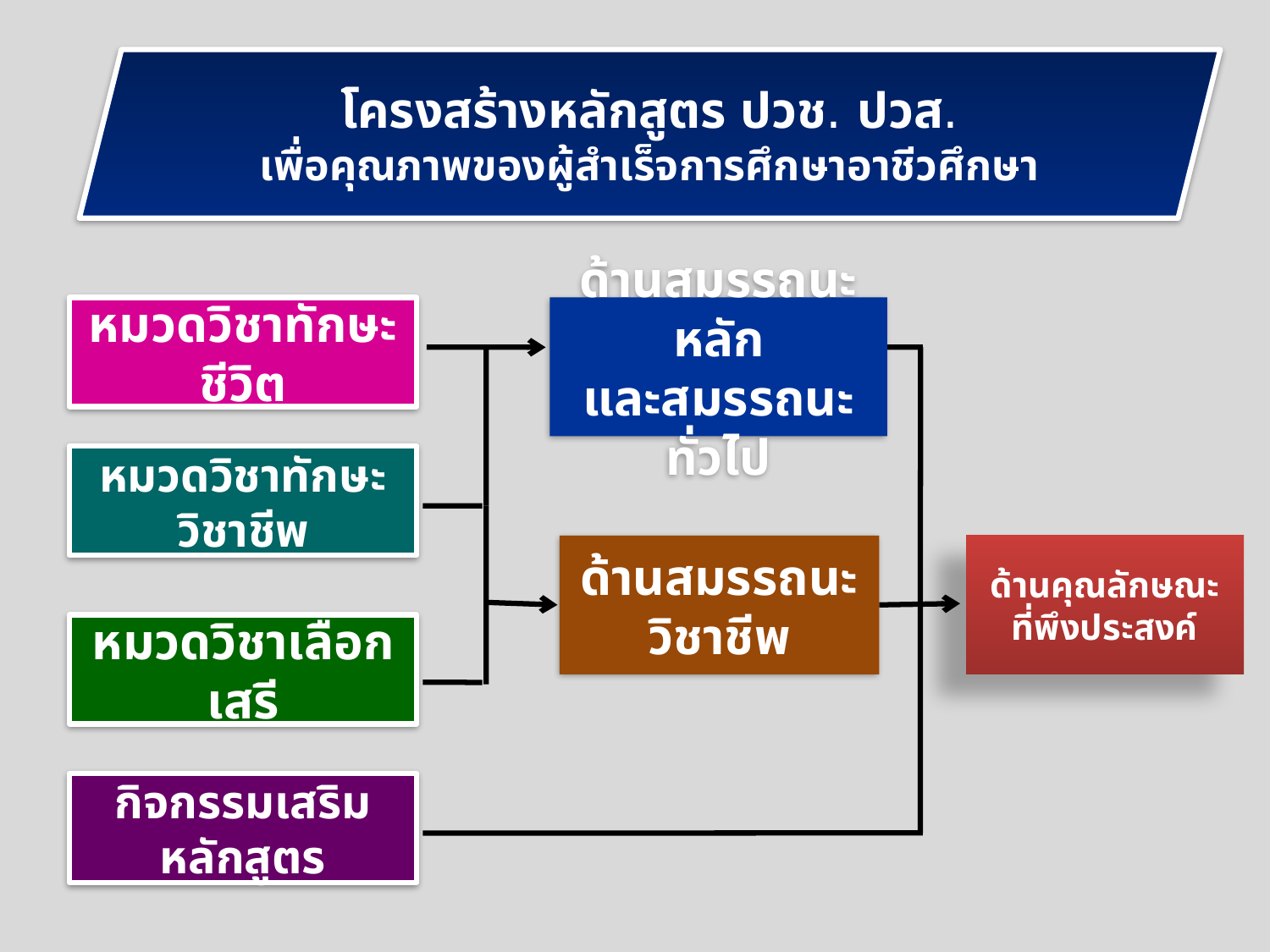

โครงสร้างหลักสูตร ปวช. ปวส.
เพื่อคุณภาพของผู้สำเร็จการศึกษาอาชีวศึกษา
หมวดวิชาทักษะชีวิต
ด้านสมรรถนะหลัก
และสมรรถนะทั่วไป
ด้านคุณลักษณะ
ที่พึงประสงค์
หมวดวิชาทักษะวิชาชีพ
ด้านสมรรถนะวิชาชีพ
หมวดวิชาเลือกเสรี
กิจกรรมเสริมหลักสูตร
การประกันคุณภาพ สถาบันภาคกลาง 2 (27-28 เม.ย. 60)
14